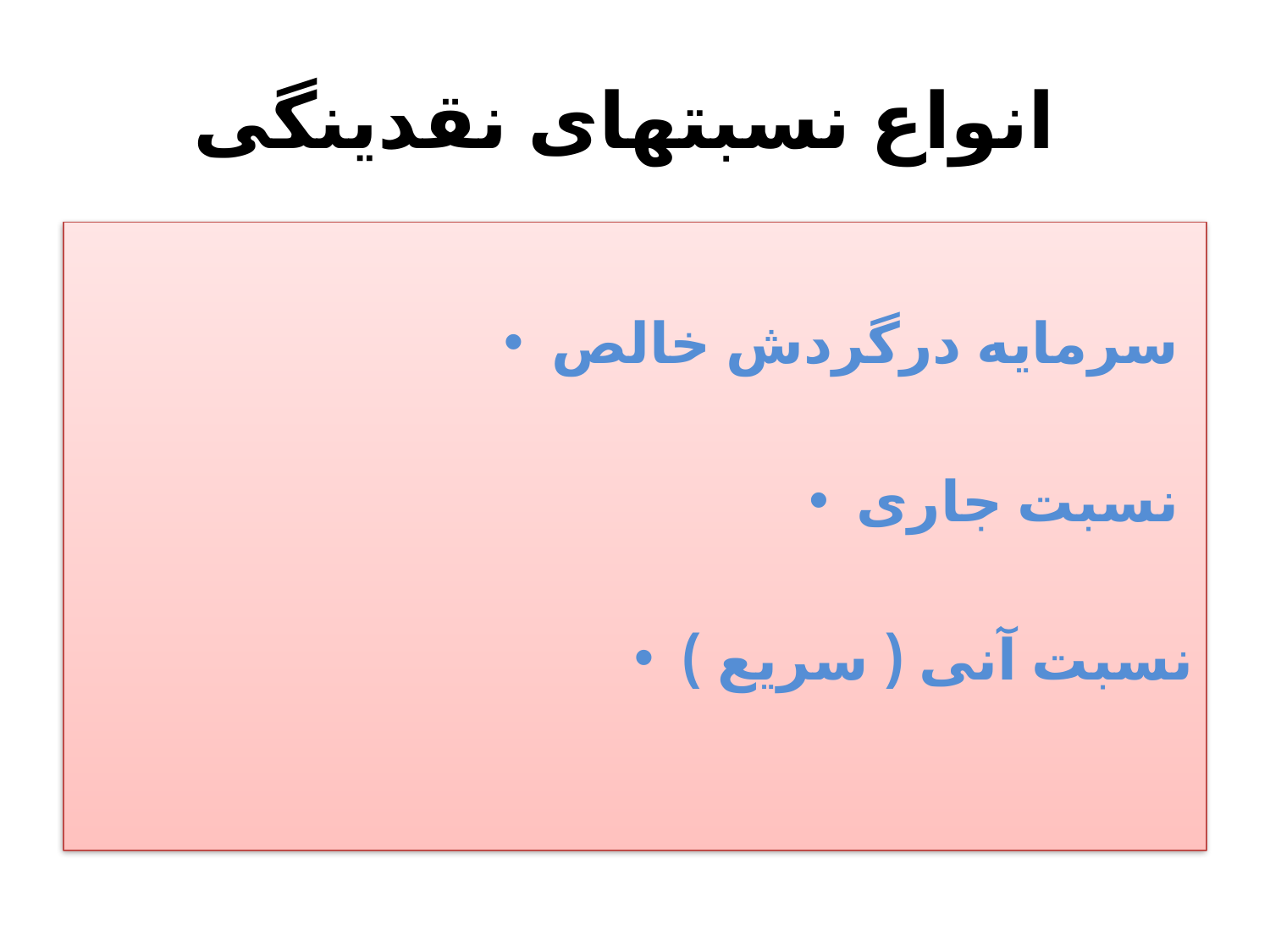

# انواع نسبتهای نقدینگی

سرمایه درگردش خالص

نسبت جاری

نسبت آنی ( سریع )